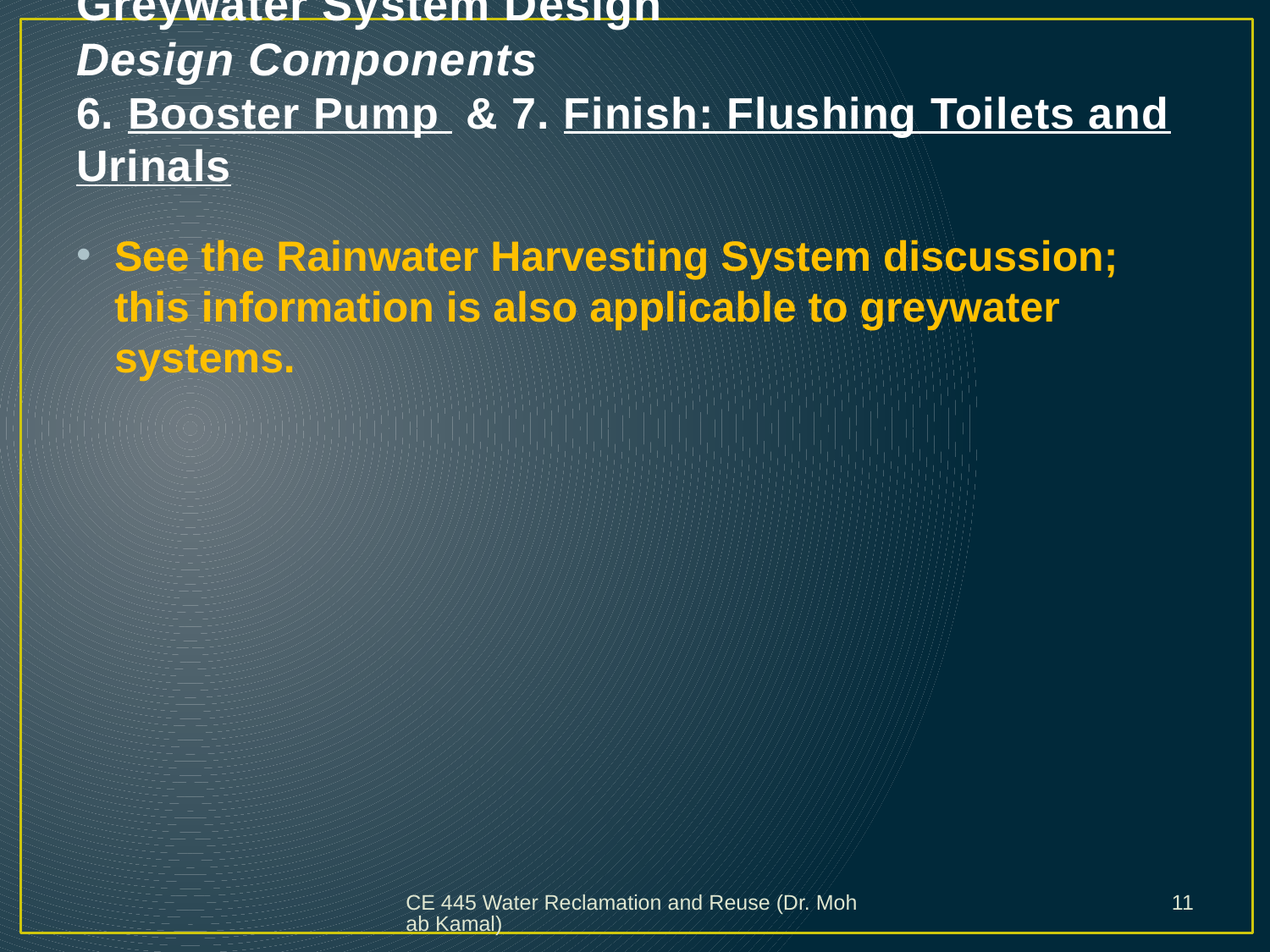

# Greywater System Design Design Components 6. Booster Pump  & 7. Finish: Flushing Toilets and Urinals
See the Rainwater Harvesting System discussion; this information is also applicable to greywater systems.
CE 445 Water Reclamation and Reuse (Dr. Mohab Kamal)
11